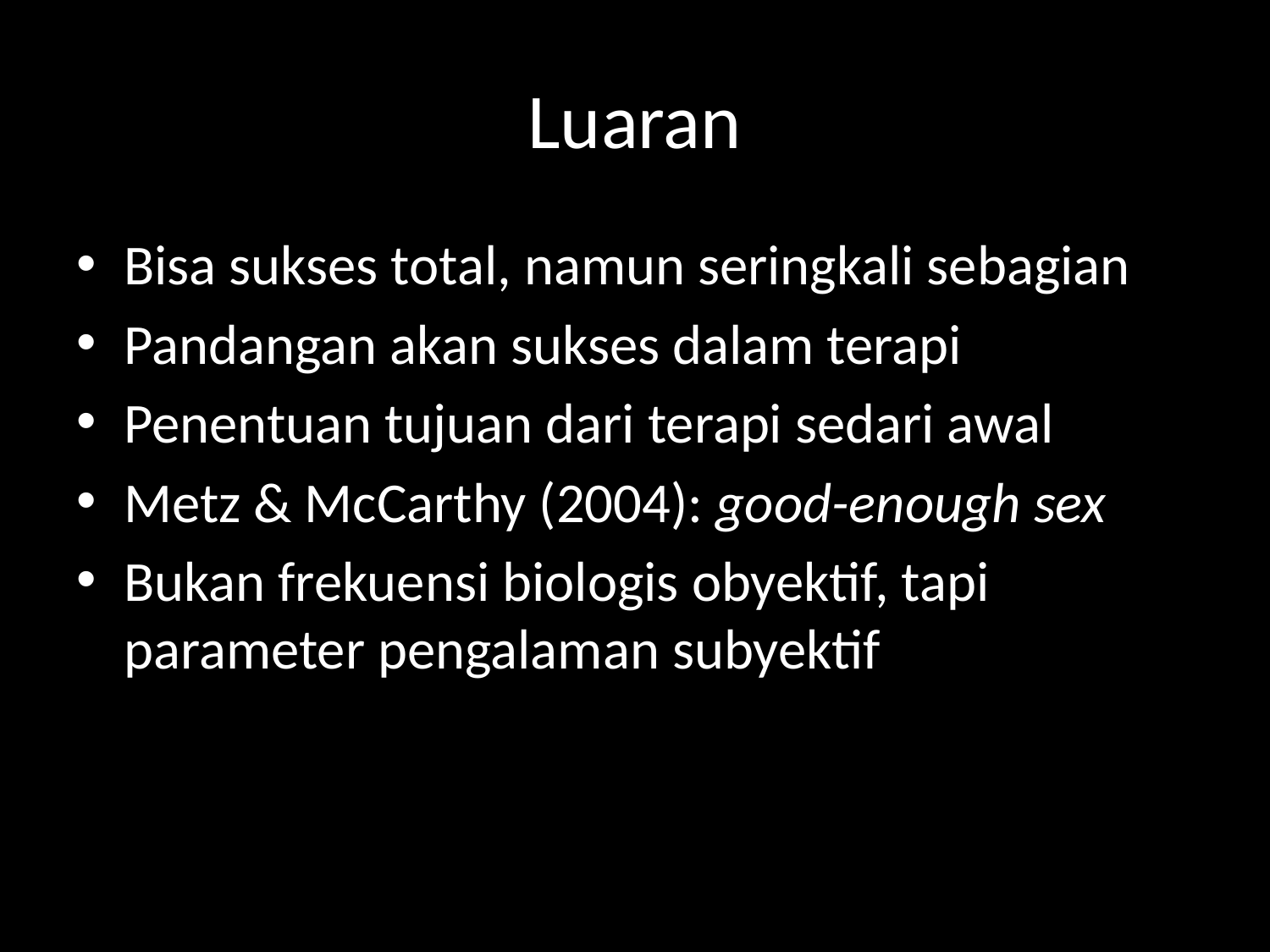

# Luaran
Bisa sukses total, namun seringkali sebagian
Pandangan akan sukses dalam terapi
Penentuan tujuan dari terapi sedari awal
Metz & McCarthy (2004): good-enough sex
Bukan frekuensi biologis obyektif, tapi parameter pengalaman subyektif